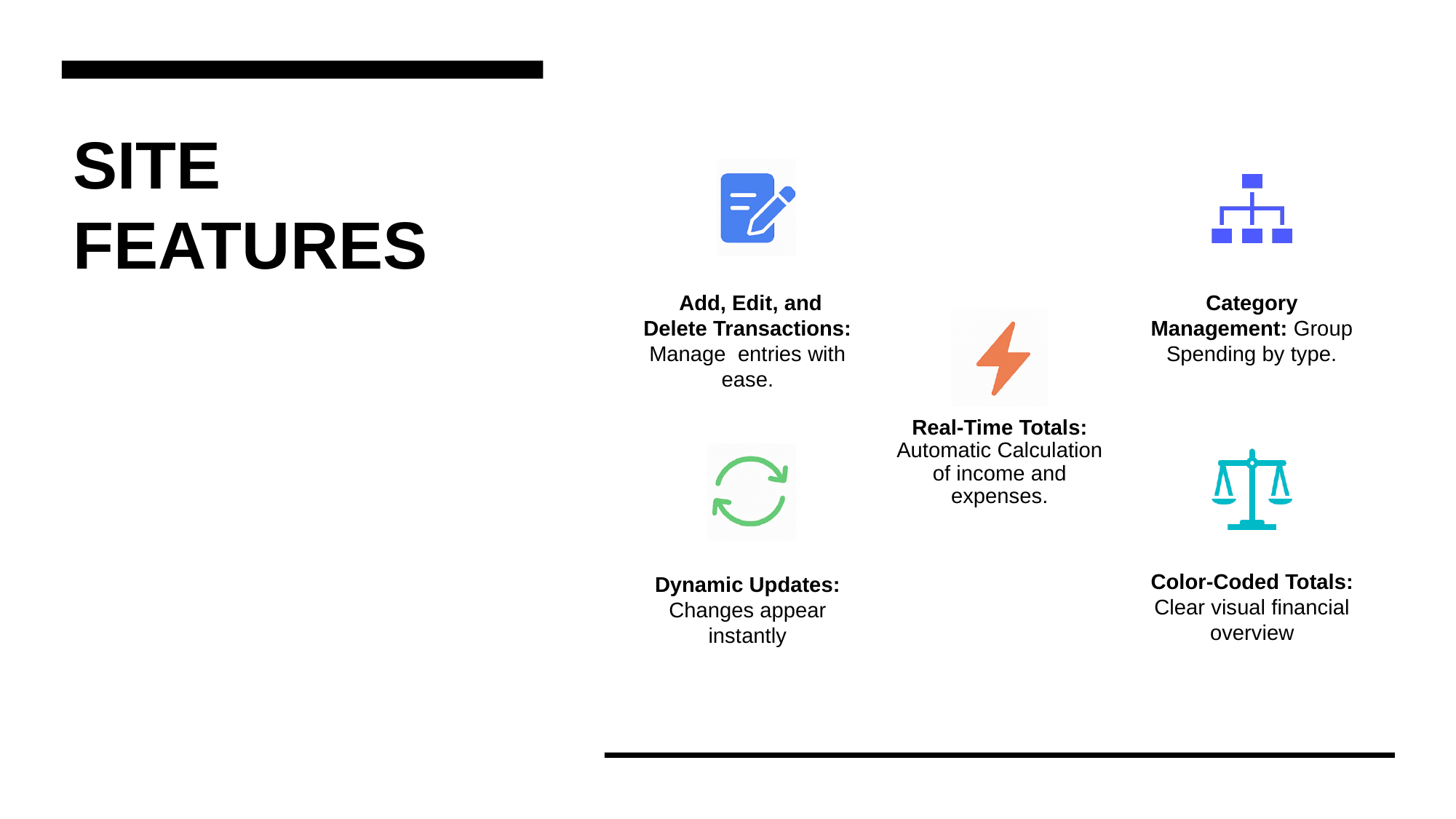

# SITE FEATURES

 Add, Edit, and Delete Transactions: Manage  entries with ease.

Category Management: Group Spending by type.

Real-Time Totals: Automatic Calculation of income and expenses.

Dynamic Updates: Changes appear instantly

Color-Coded Totals: Clear visual financial overview